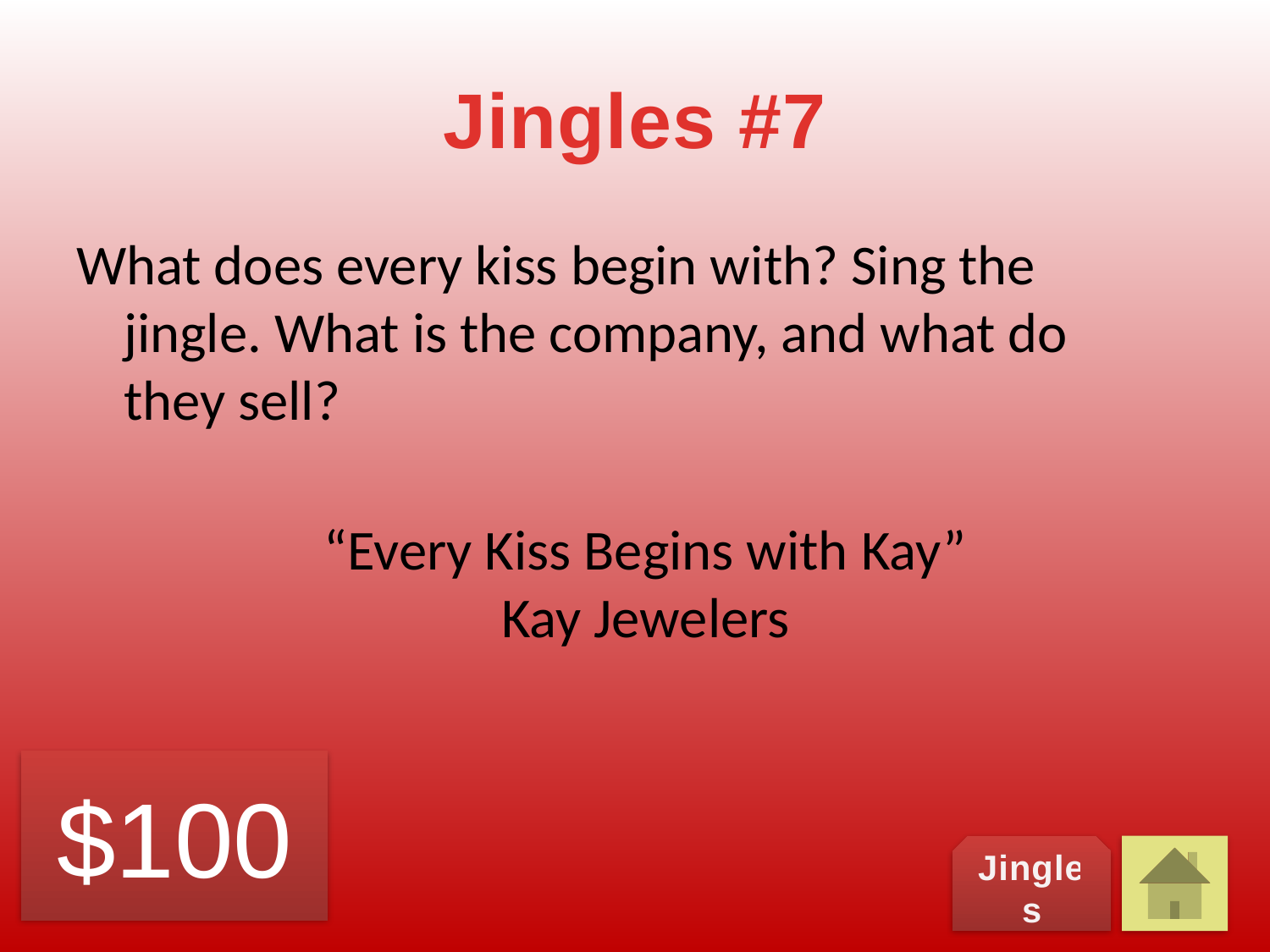

# Jingles #7
What does every kiss begin with? Sing the jingle. What is the company, and what do they sell?
“Every Kiss Begins with Kay”
Kay Jewelers
$100
Jingles